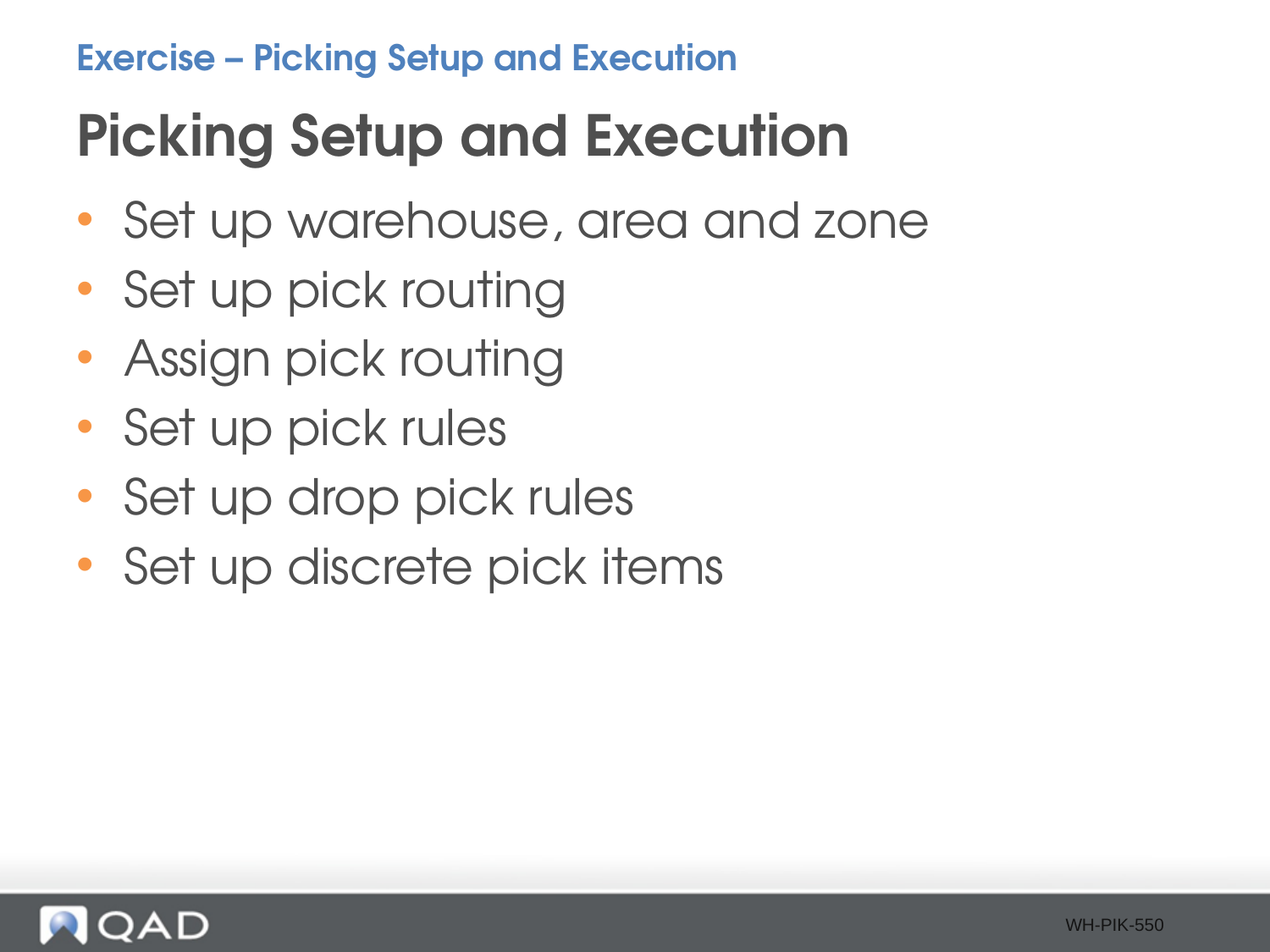

Exercise – Picking Setup and Execution
# Picking Setup and Execution
Set up warehouse, area and zone
Set up pick routing
Assign pick routing
Set up pick rules
Set up drop pick rules
Set up discrete pick items
WH-PIK-550